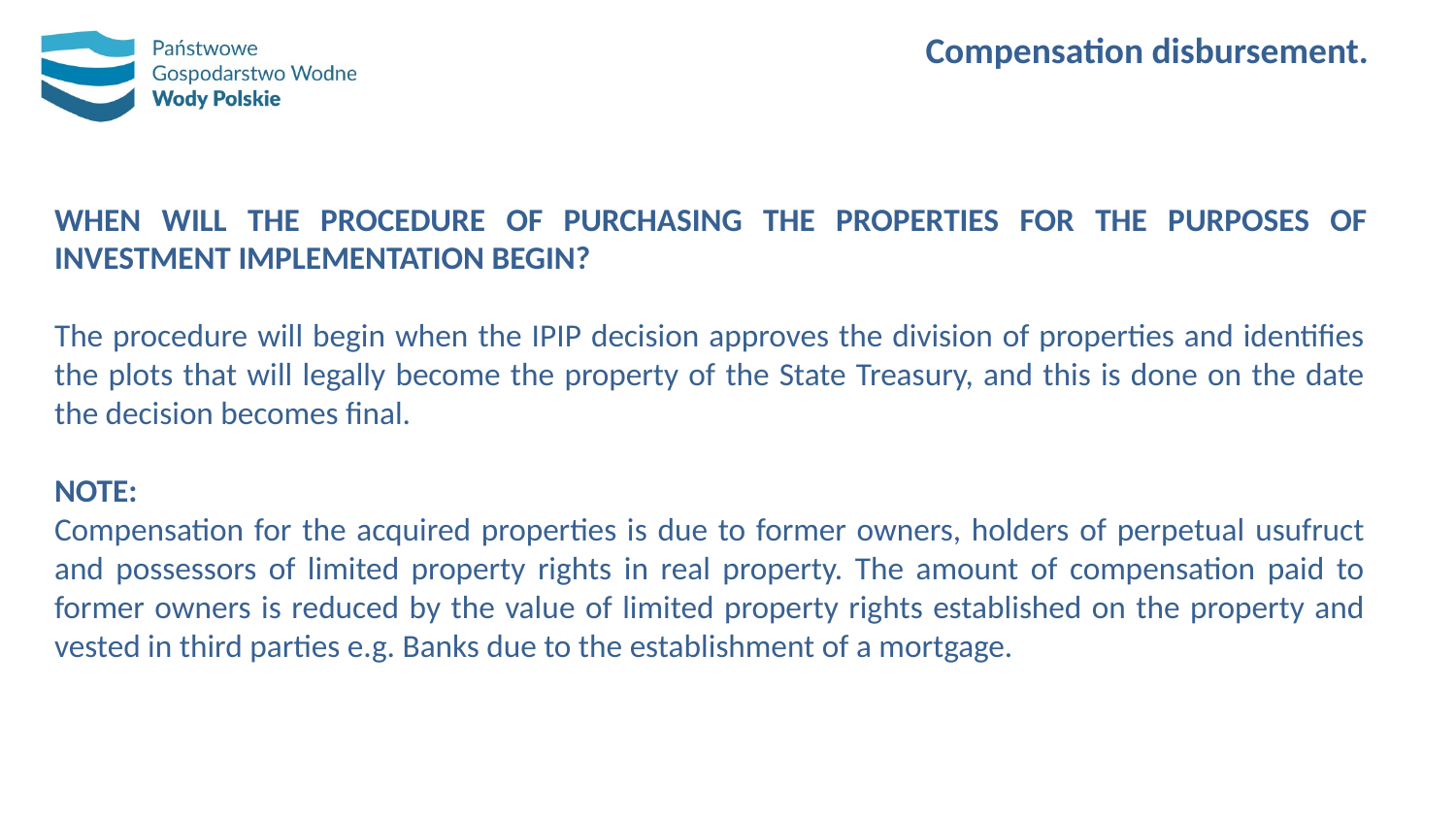

# Compensation disbursement.
WHEN WILL THE PROCEDURE OF PURCHASING THE PROPERTIES FOR THE PURPOSES OF INVESTMENT IMPLEMENTATION BEGIN?

The procedure will begin when the IPIP decision approves the division of properties and identifies the plots that will legally become the property of the State Treasury, and this is done on the date the decision becomes final.

NOTE:
Compensation for the acquired properties is due to former owners, holders of perpetual usufruct and possessors of limited property rights in real property. The amount of compensation paid to former owners is reduced by the value of limited property rights established on the property and vested in third parties e.g. Banks due to the establishment of a mortgage.